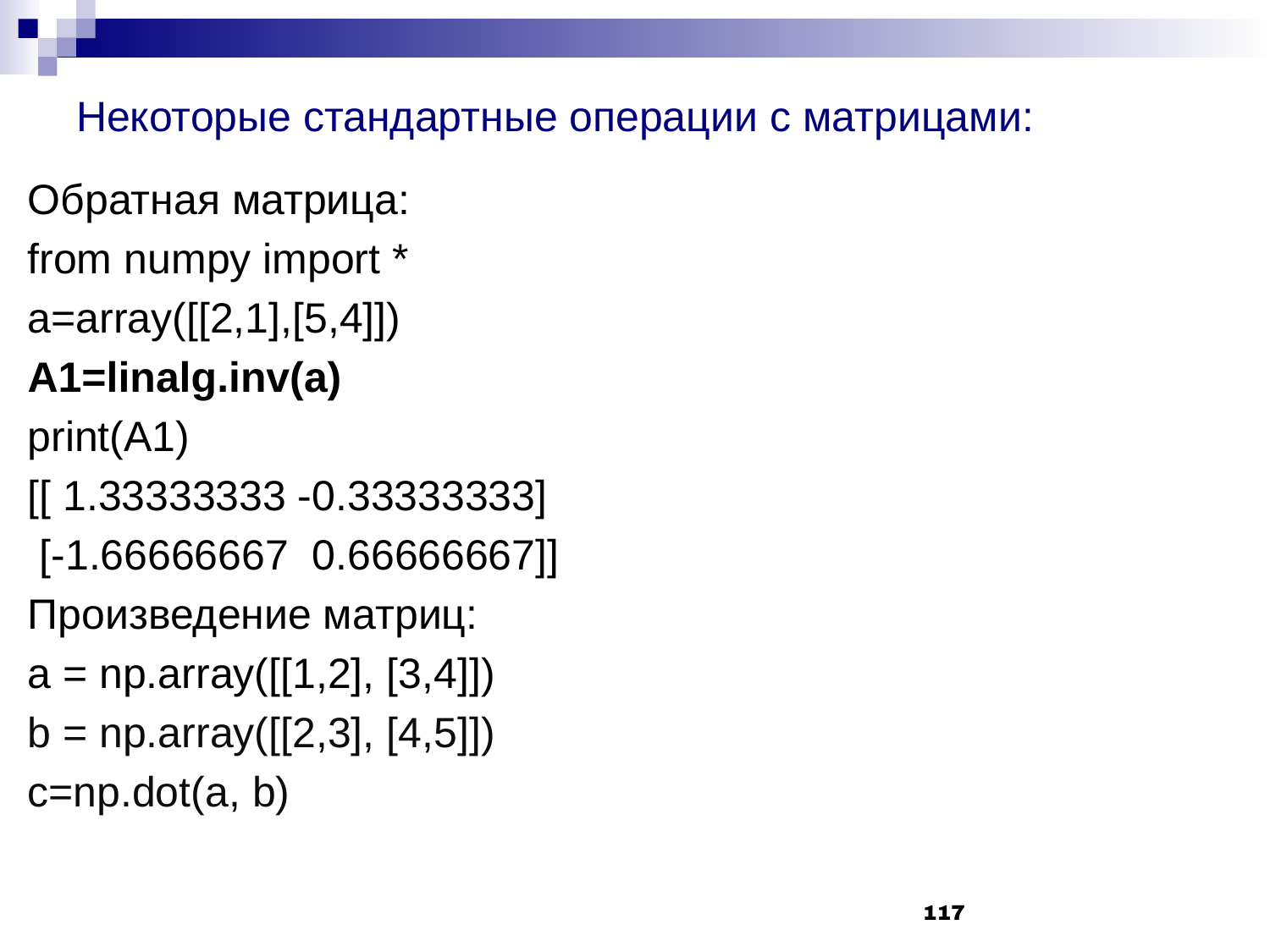

# Некоторые стандартные операции с матрицами:
Обратная матрица:
from numpy import *
a=array([[2,1],[5,4]])
A1=linalg.inv(a)
print(A1)
[[ 1.33333333 -0.33333333]
 [-1.66666667  0.66666667]]
Произведение матриц:
a = np.array([[1,2], [3,4]])
b = np.array([[2,3], [4,5]])
с=np.dot(a, b)

117